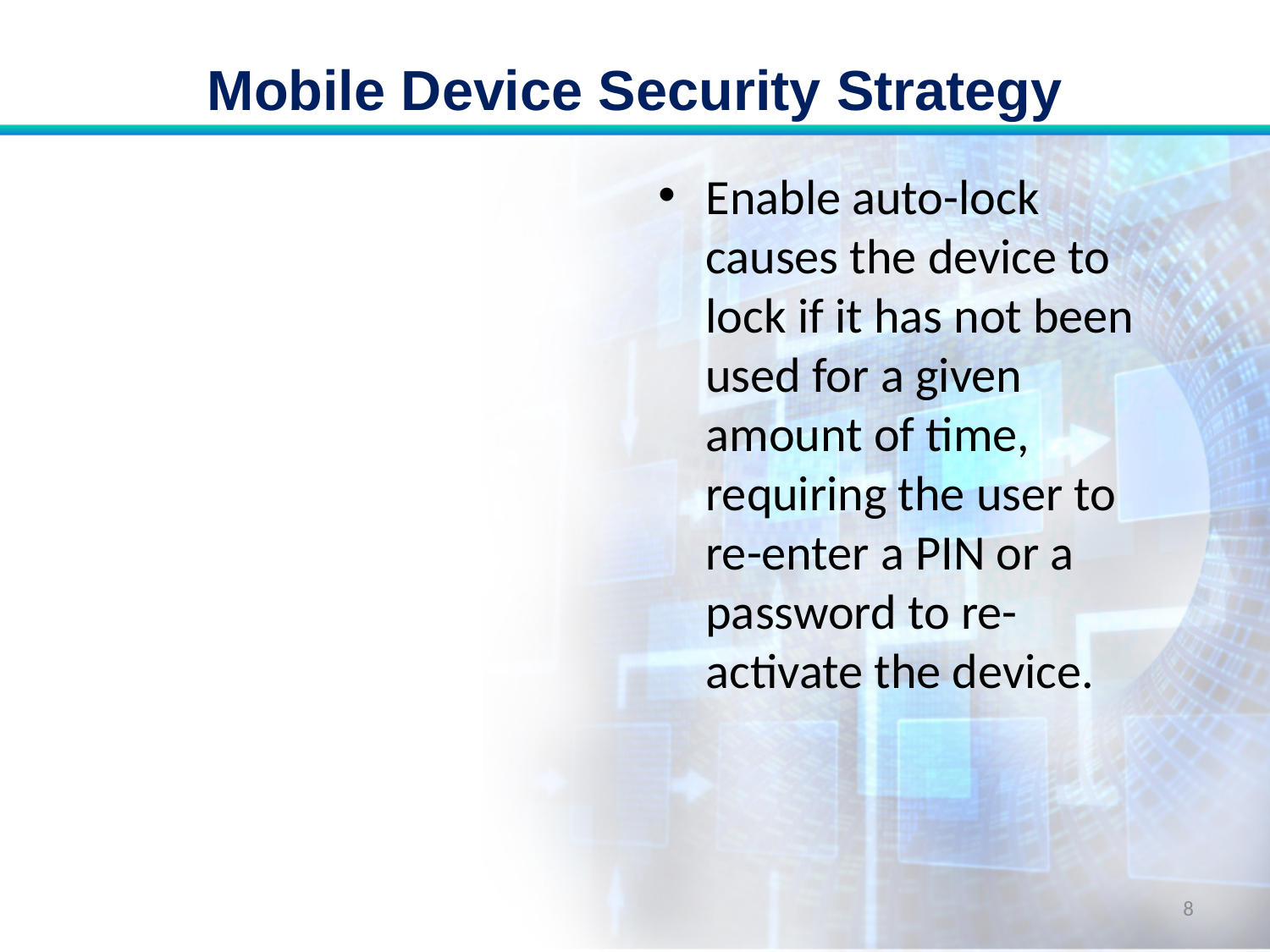

# Mobile Device Security Strategy
Enable auto-lock causes the device to lock if it has not been used for a given amount of time, requiring the user to re-enter a PIN or a password to re-activate the device.
8